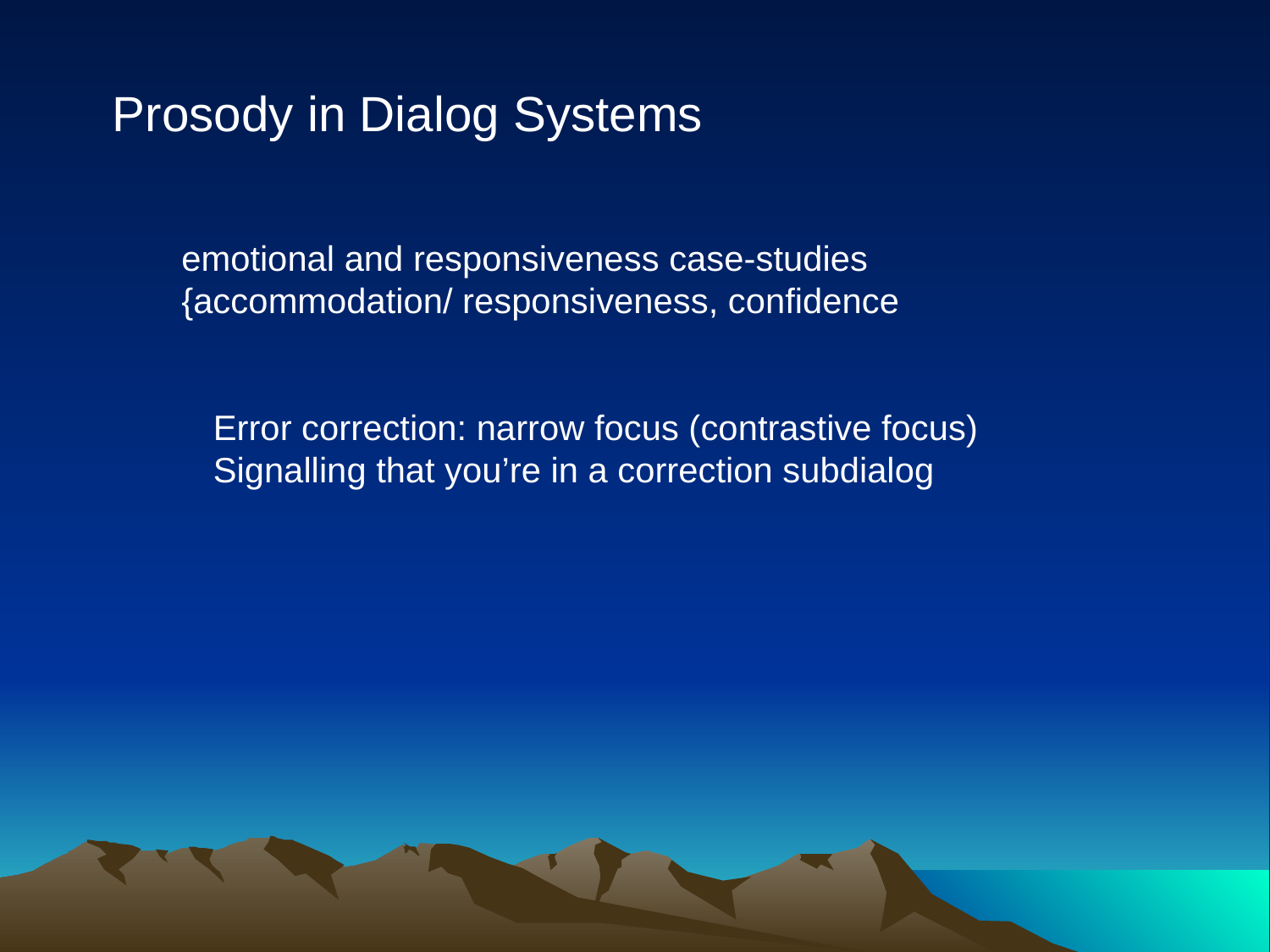

Prosody in Dialog Systems
emotional and responsiveness case-studies  {accommodation/ responsiveness, confidence

Error correction: narrow focus (contrastive focus)
Signalling that you’re in a correction subdialog